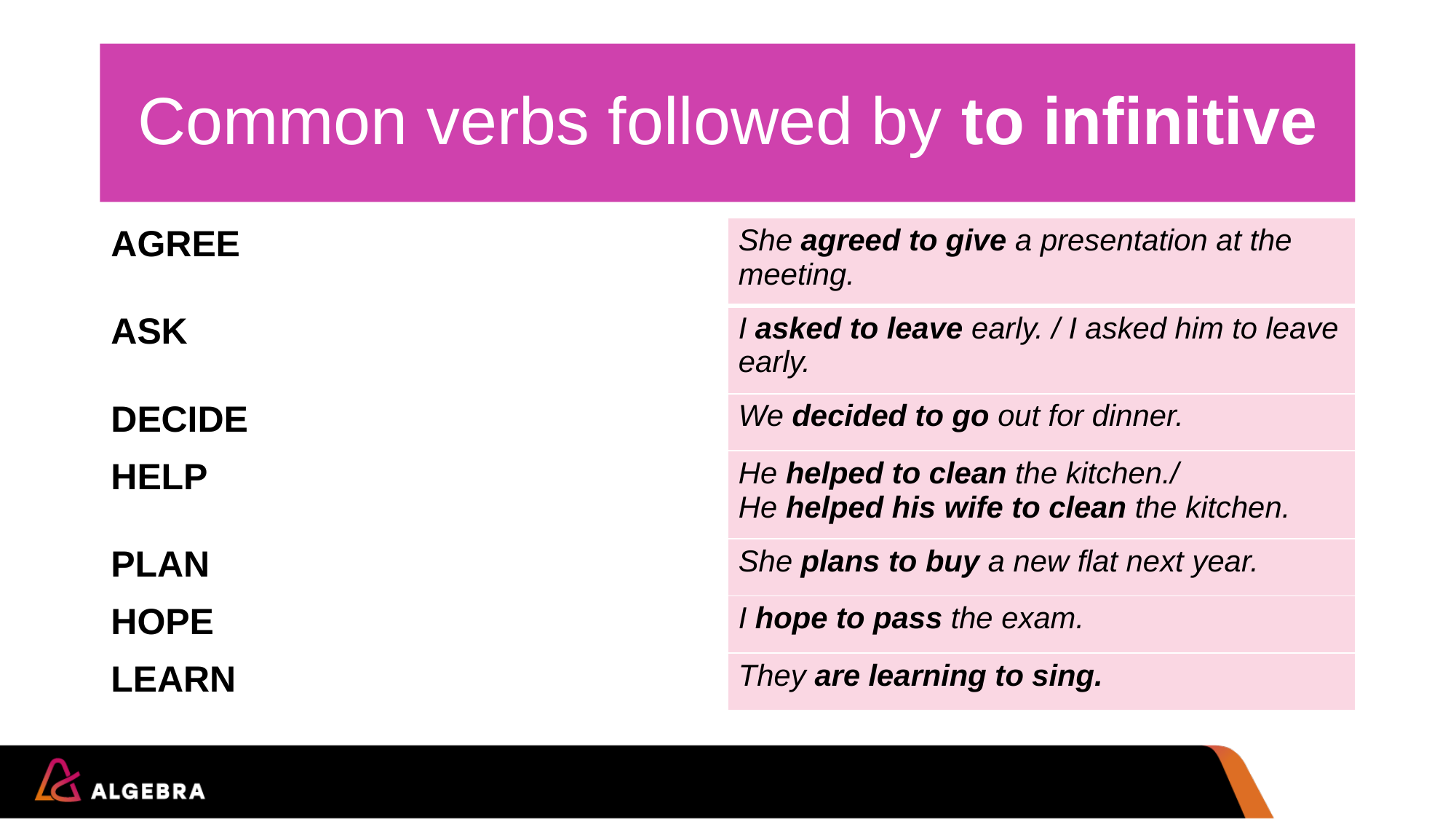

# Common verbs followed by to infinitive
| AGREE | She agreed to give a presentation at the meeting. |
| --- | --- |
| ASK | I asked to leave early. / I asked him to leave early. |
| DECIDE | We decided to go out for dinner. |
| HELP | He helped to clean the kitchen./ He helped his wife to clean the kitchen. |
| PLAN | She plans to buy a new flat next year. |
| HOPE | I hope to pass the exam. |
| LEARN | They are learning to sing. |